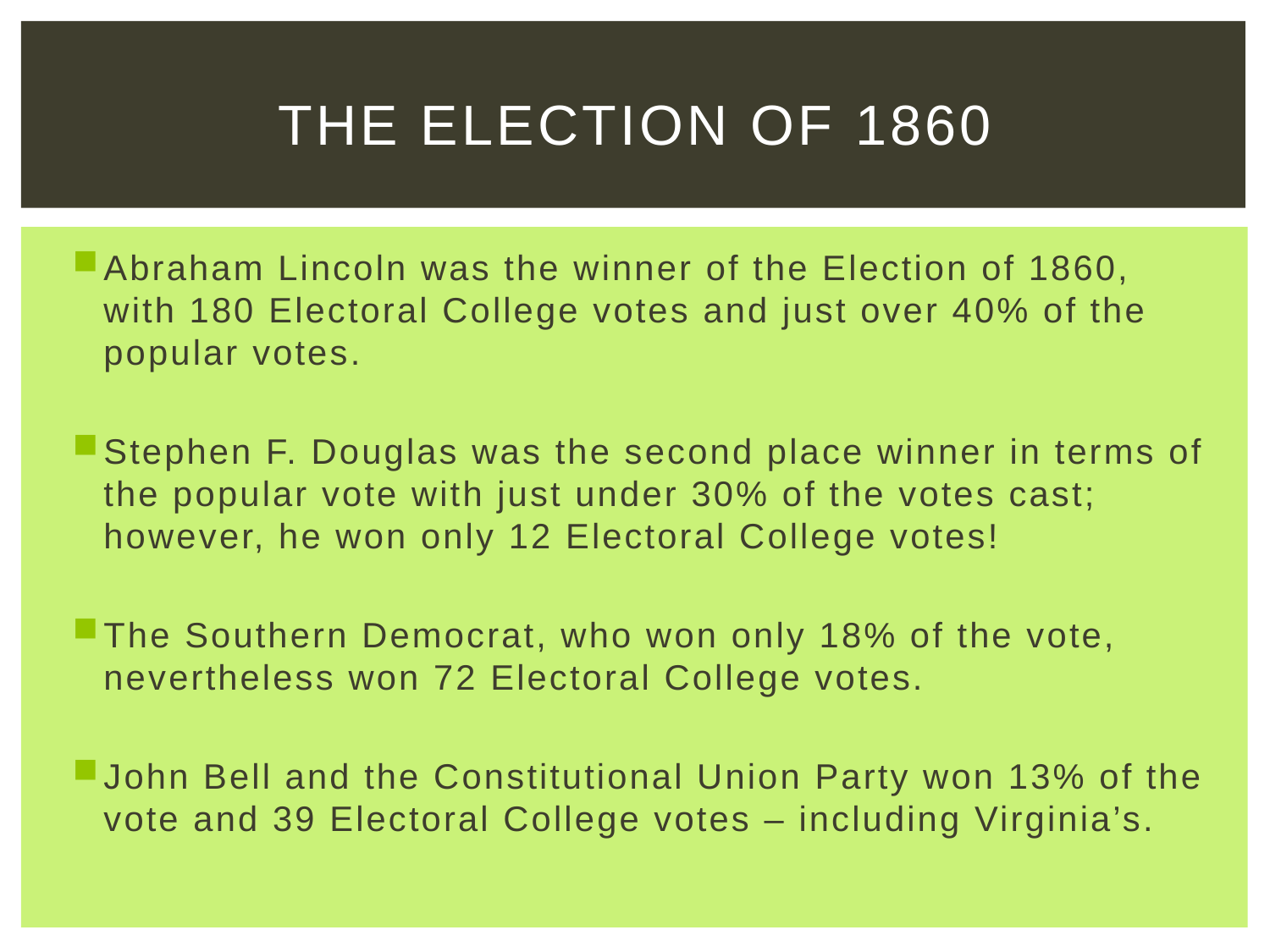

# The Election of 1860
Abraham Lincoln was the winner of the Election of 1860, with 180 Electoral College votes and just over 40% of the popular votes.

Stephen F. Douglas was the second place winner in terms of the popular vote with just under 30% of the votes cast; however, he won only 12 Electoral College votes!

The Southern Democrat, who won only 18% of the vote, nevertheless won 72 Electoral College votes.

John Bell and the Constitutional Union Party won 13% of the vote and 39 Electoral College votes – including Virginia’s.